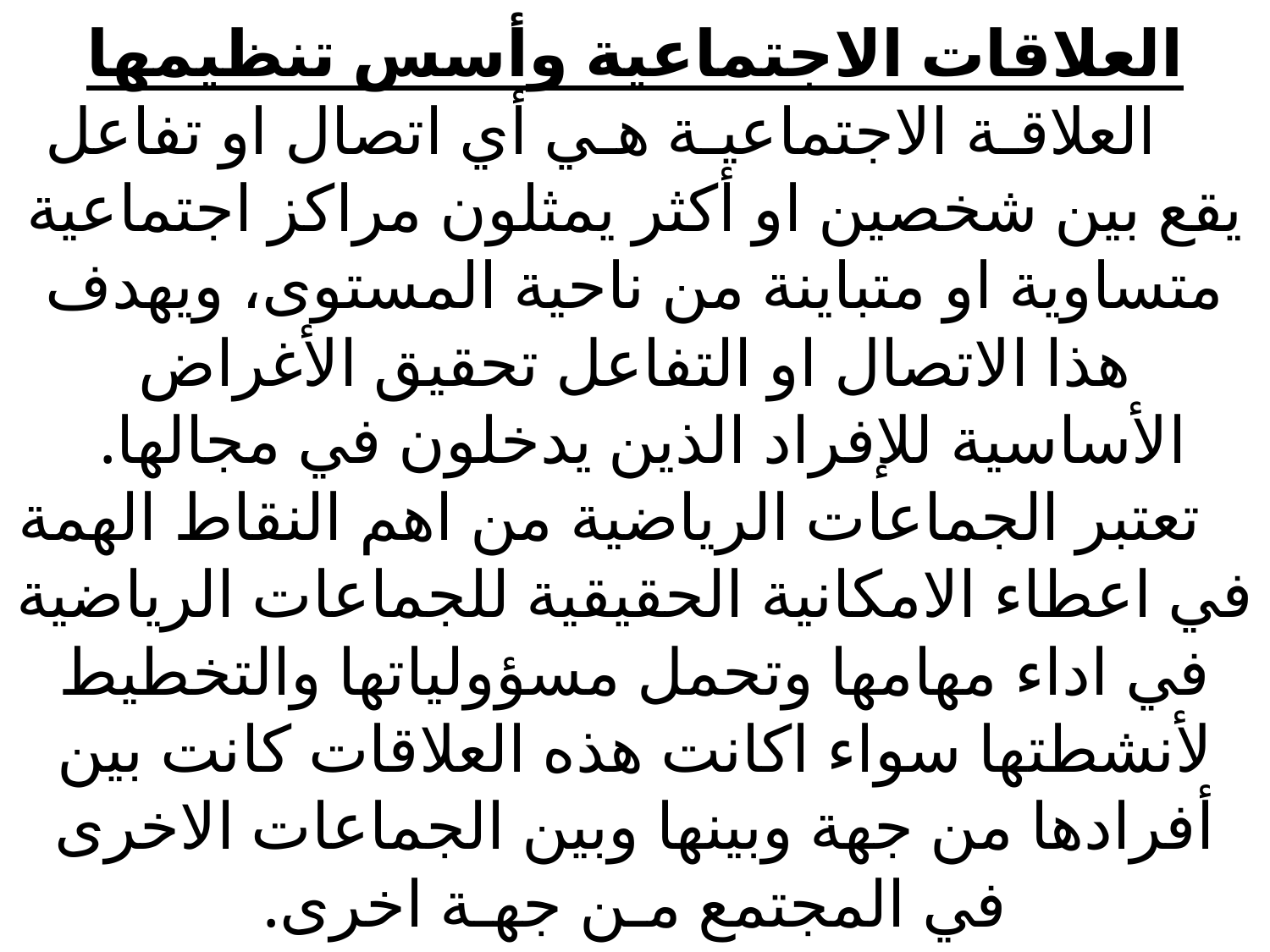

# العلاقات الاجتماعية وأسس تنظيمها العلاقـة الاجتماعيـة هـي أي اتصال او تفاعل يقع بين شخصين او أكثر يمثلون مراكز اجتماعية متساوية او متباينة من ناحية المستوى، ويهدف هذا الاتصال او التفاعل تحقيق الأغراض الأساسية للإفراد الذين يدخلون في مجالها. تعتبر الجماعات الرياضية من اهم النقاط الهمة في اعطاء الامكانية الحقيقية للجماعات الرياضية في اداء مهامها وتحمل مسؤولياتها والتخطيط لأنشطتها سواء اكانت هذه العلاقات كانت بين أفرادها من جهة وبينها وبين الجماعات الاخرى في المجتمع مـن جهـة اخرى.